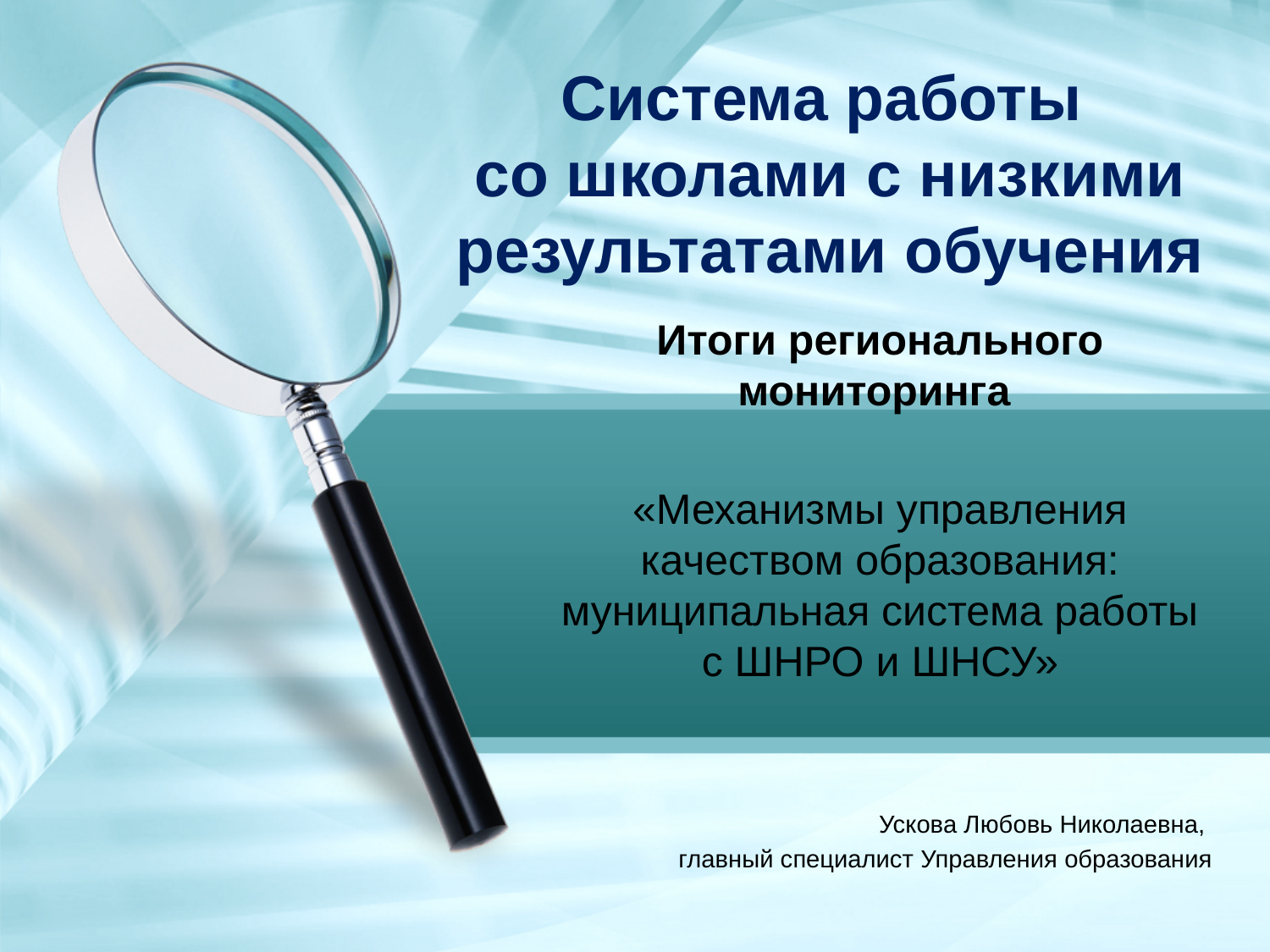

# Система работы со школами с низкими результатами обучения
Итоги регионального мониторинга

«Механизмы управления качеством образования: муниципальная система работы с ШНРО и ШНСУ»

Ускова Любовь Николаевна,
главный специалист Управления образования